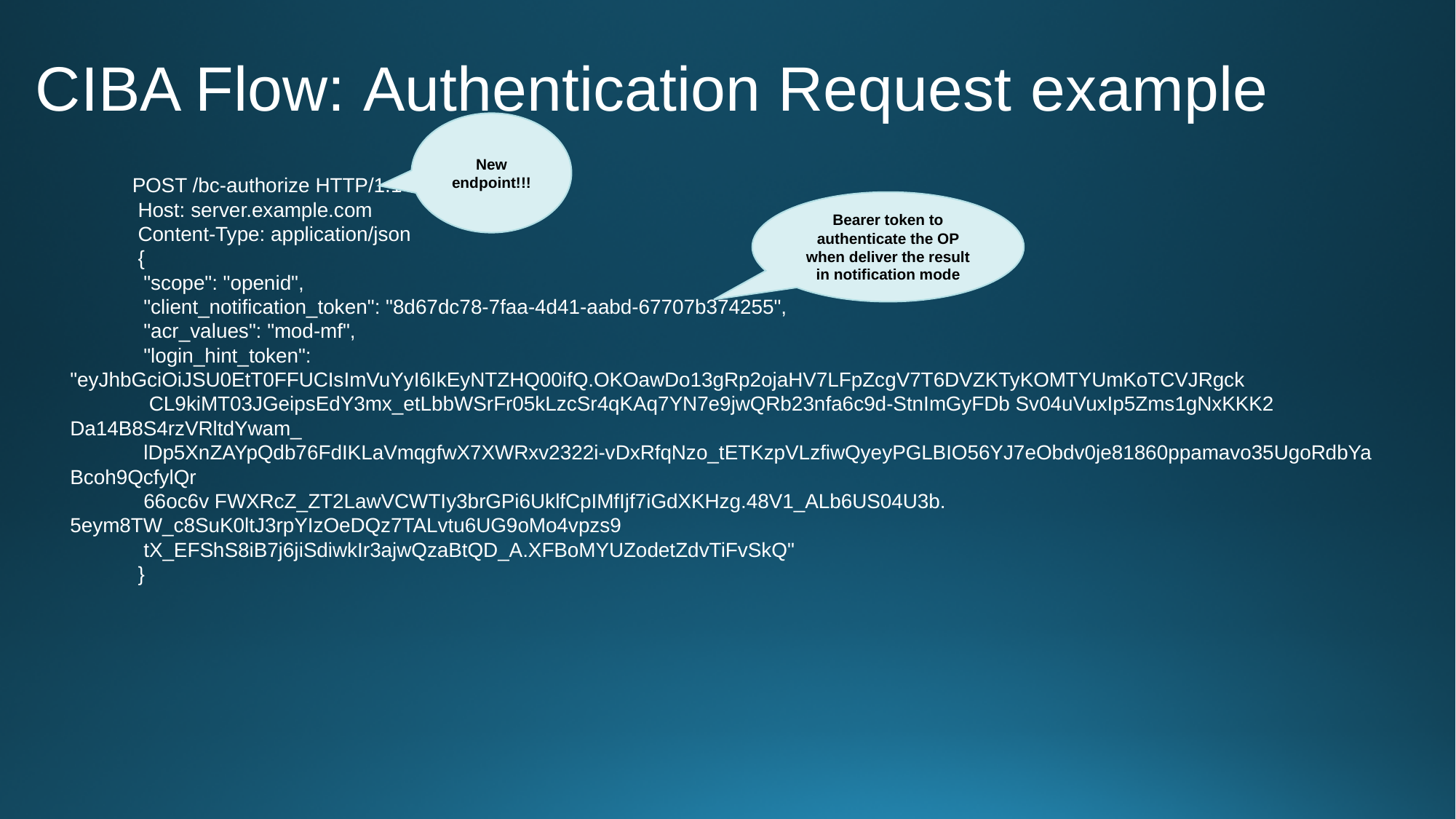

# CIBA Flow: Authentication Request example
New endpoint!!!
           POST /bc-authorize HTTP/1.1
            Host: server.example.com
            Content-Type: application/json
            {
             "scope": "openid",
             "client_notification_token": "8d67dc78-7faa-4d41-aabd-67707b374255",
             "acr_values": "mod-mf",
             "login_hint_token": "eyJhbGciOiJSU0EtT0FFUCIsImVuYyI6IkEyNTZHQ00ifQ.OKOawDo13gRp2ojaHV7LFpZcgV7T6DVZKTyKOMTYUmKoTCVJRgck
              CL9kiMT03JGeipsEdY3mx_etLbbWSrFr05kLzcSr4qKAq7YN7e9jwQRb23nfa6c9d-StnImGyFDb Sv04uVuxIp5Zms1gNxKKK2 Da14B8S4rzVRltdYwam_
             lDp5XnZAYpQdb76FdIKLaVmqgfwX7XWRxv2322i-vDxRfqNzo_tETKzpVLzfiwQyeyPGLBIO56YJ7eObdv0je81860ppamavo35UgoRdbYa Bcoh9QcfylQr
             66oc6v FWXRcZ_ZT2LawVCWTIy3brGPi6UklfCpIMfIjf7iGdXKHzg.48V1_ALb6US04U3b. 5eym8TW_c8SuK0ltJ3rpYIzOeDQz7TALvtu6UG9oMo4vpzs9
             tX_EFShS8iB7j6jiSdiwkIr3ajwQzaBtQD_A.XFBoMYUZodetZdvTiFvSkQ"
            }

Bearer token to authenticate the OP when deliver the result in notification mode